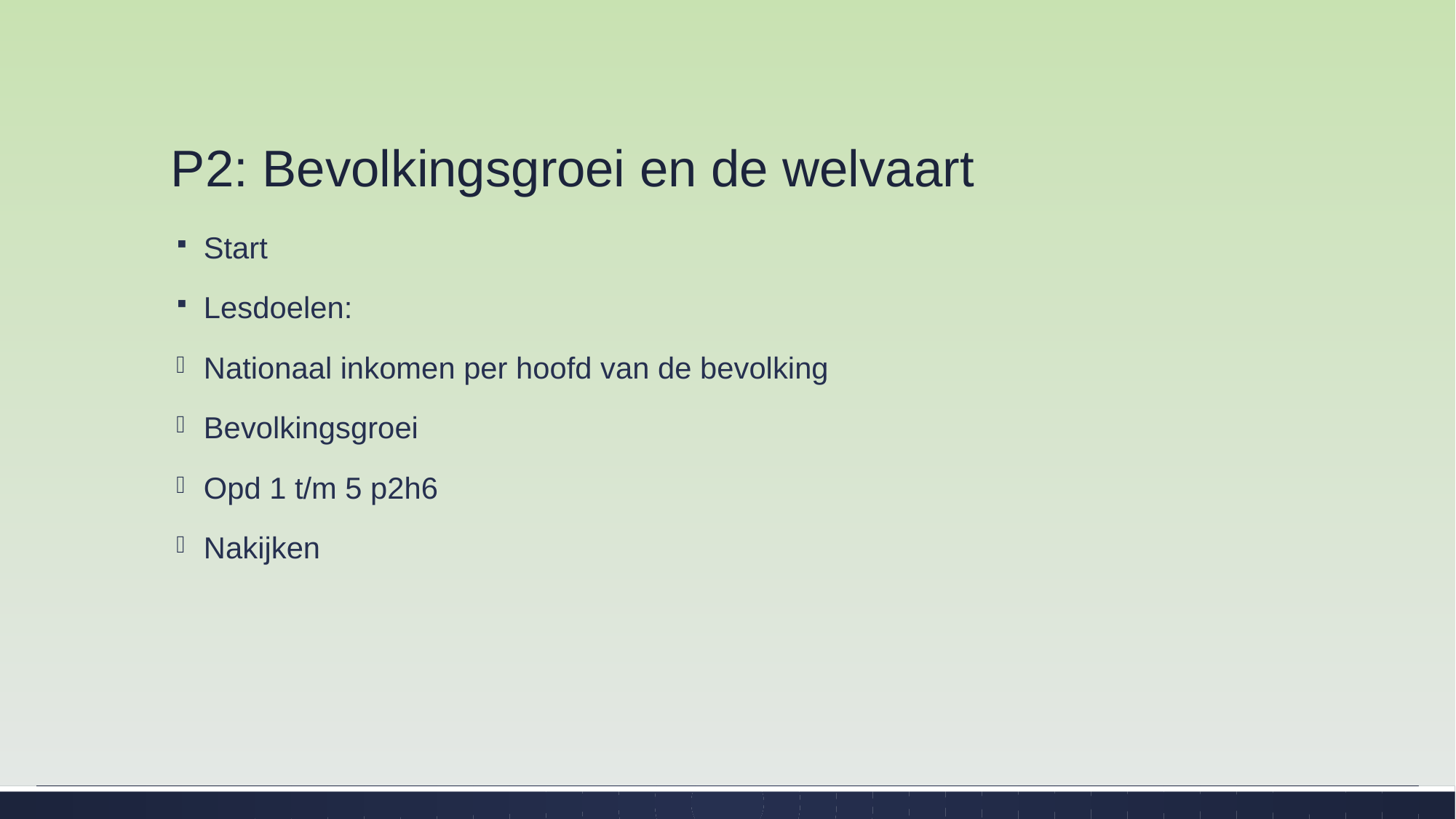

# P2: Bevolkingsgroei en de welvaart
Start
Lesdoelen:
Nationaal inkomen per hoofd van de bevolking
Bevolkingsgroei
Opd 1 t/m 5 p2h6
Nakijken